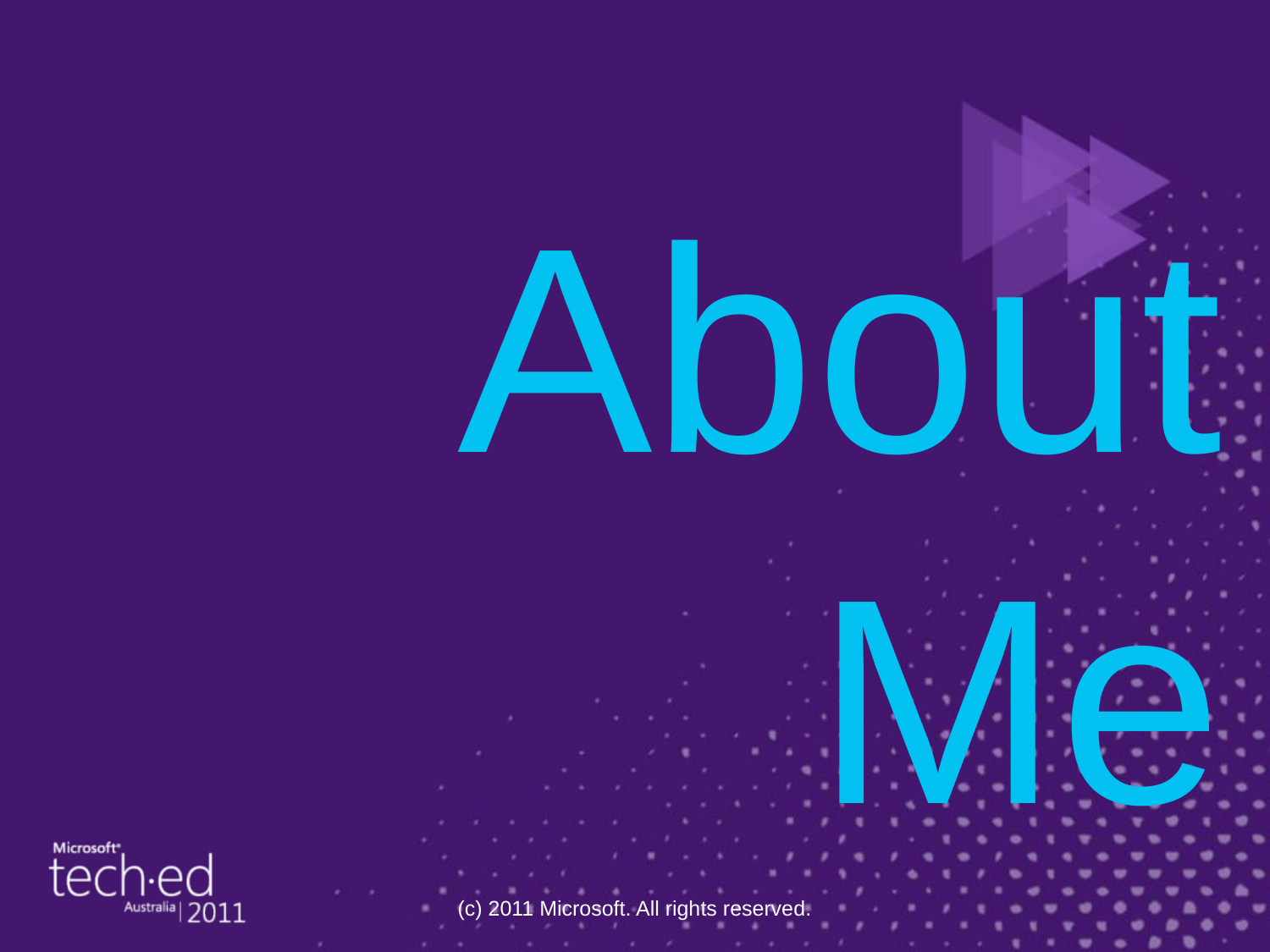

# About Me
(c) 2011 Microsoft. All rights reserved.